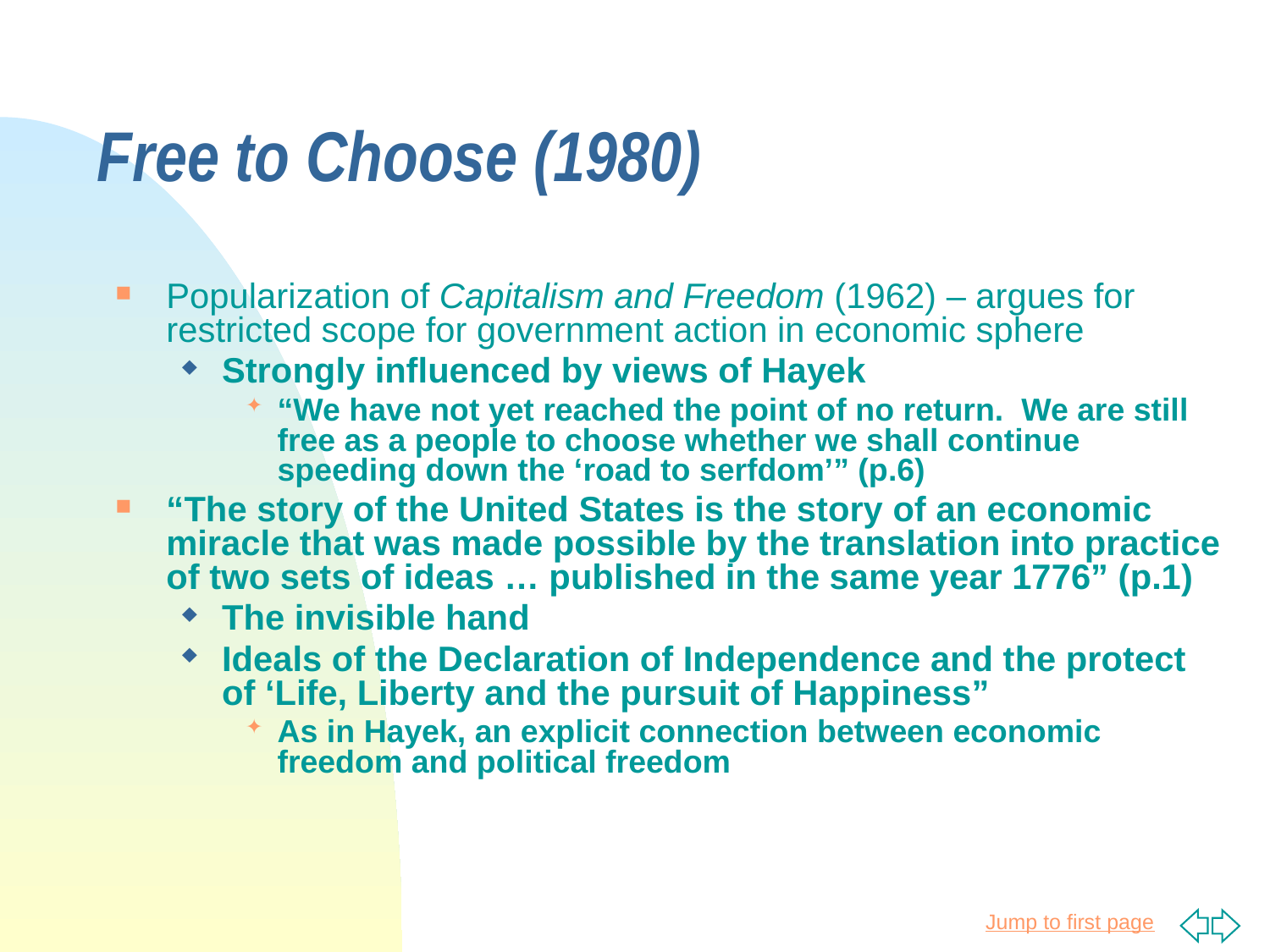

# Free to Choose (1980)
Popularization of Capitalism and Freedom (1962) – argues for restricted scope for government action in economic sphere
Strongly influenced by views of Hayek
“We have not yet reached the point of no return.  We are still free as a people to choose whether we shall continue speeding down the ‘road to serfdom’” (p.6)
“The story of the United States is the story of an economic miracle that was made possible by the translation into practice of two sets of ideas … published in the same year 1776” (p.1)
The invisible hand
Ideals of the Declaration of Independence and the protect of ‘Life, Liberty and the pursuit of Happiness”
As in Hayek, an explicit connection between economic freedom and political freedom